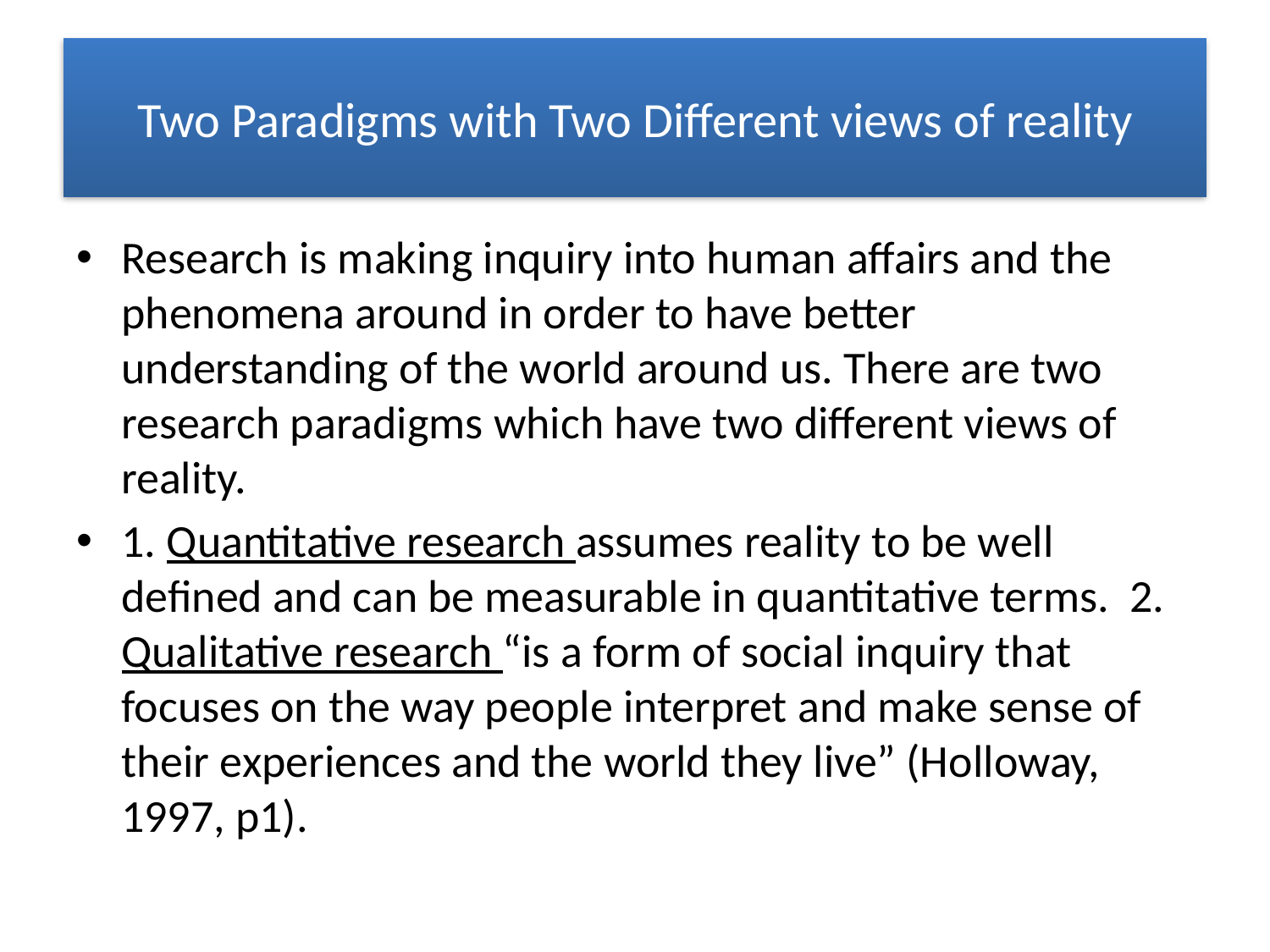

# Two Paradigms with Two Different views of reality
Research is making inquiry into human affairs and the phenomena around in order to have better understanding of the world around us. There are two research paradigms which have two different views of reality.
1. Quantitative research assumes reality to be well defined and can be measurable in quantitative terms.  2. Qualitative research “is a form of social inquiry that focuses on the way people interpret and make sense of their experiences and the world they live” (Holloway, 1997, p1).